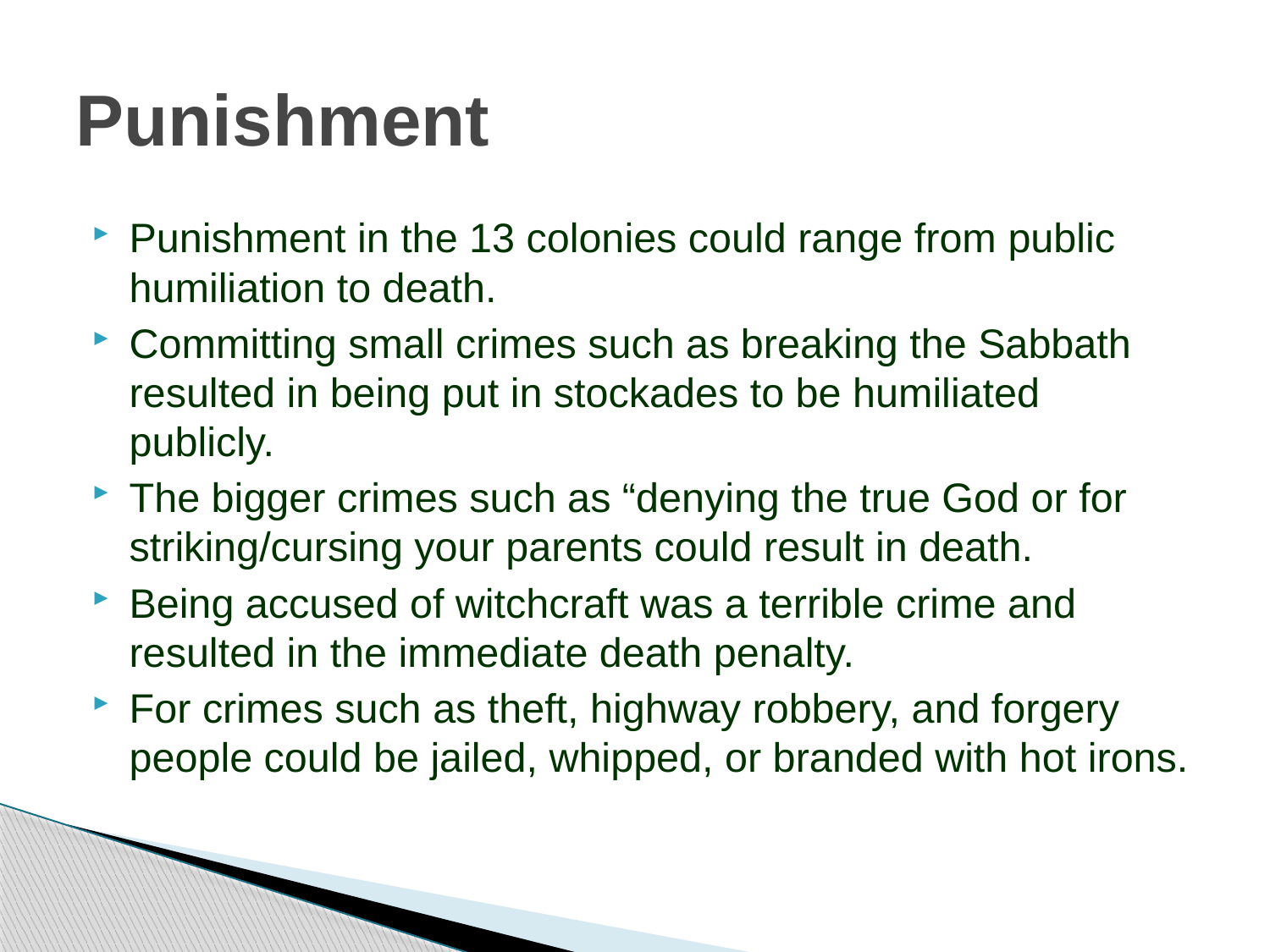

# Punishment
Punishment in the 13 colonies could range from public humiliation to death.
Committing small crimes such as breaking the Sabbath resulted in being put in stockades to be humiliated publicly.
The bigger crimes such as “denying the true God or for striking/cursing your parents could result in death.
Being accused of witchcraft was a terrible crime and resulted in the immediate death penalty.
For crimes such as theft, highway robbery, and forgery people could be jailed, whipped, or branded with hot irons.